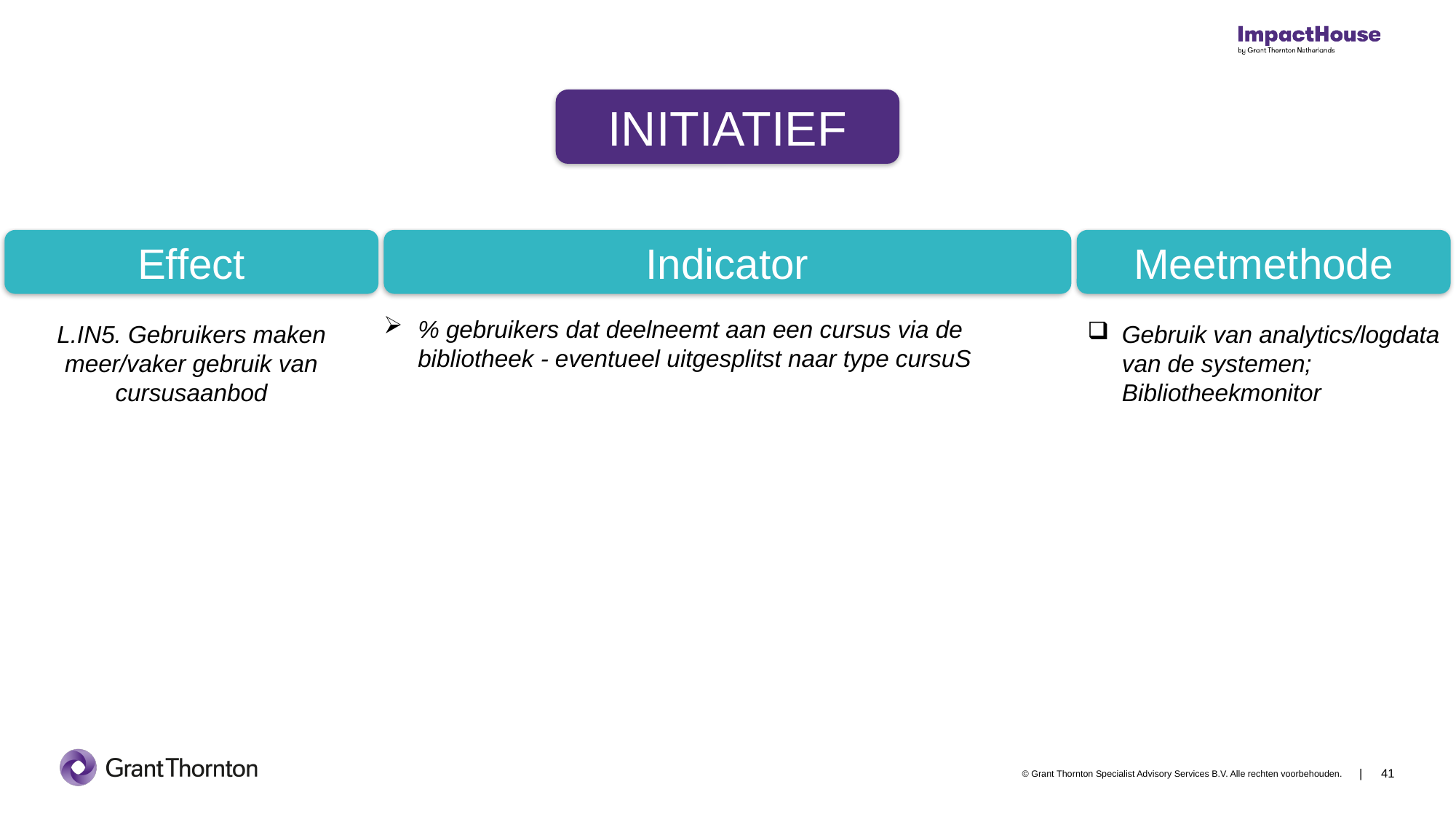

INITIATIEF
Effect
Indicator
Meetmethode
% gebruikers dat deelneemt aan een cursus via de bibliotheek - eventueel uitgesplitst naar type cursuS
L.IN5. Gebruikers maken meer/vaker gebruik van cursusaanbod
Gebruik van analytics/logdata van de systemen; Bibliotheekmonitor
41
41